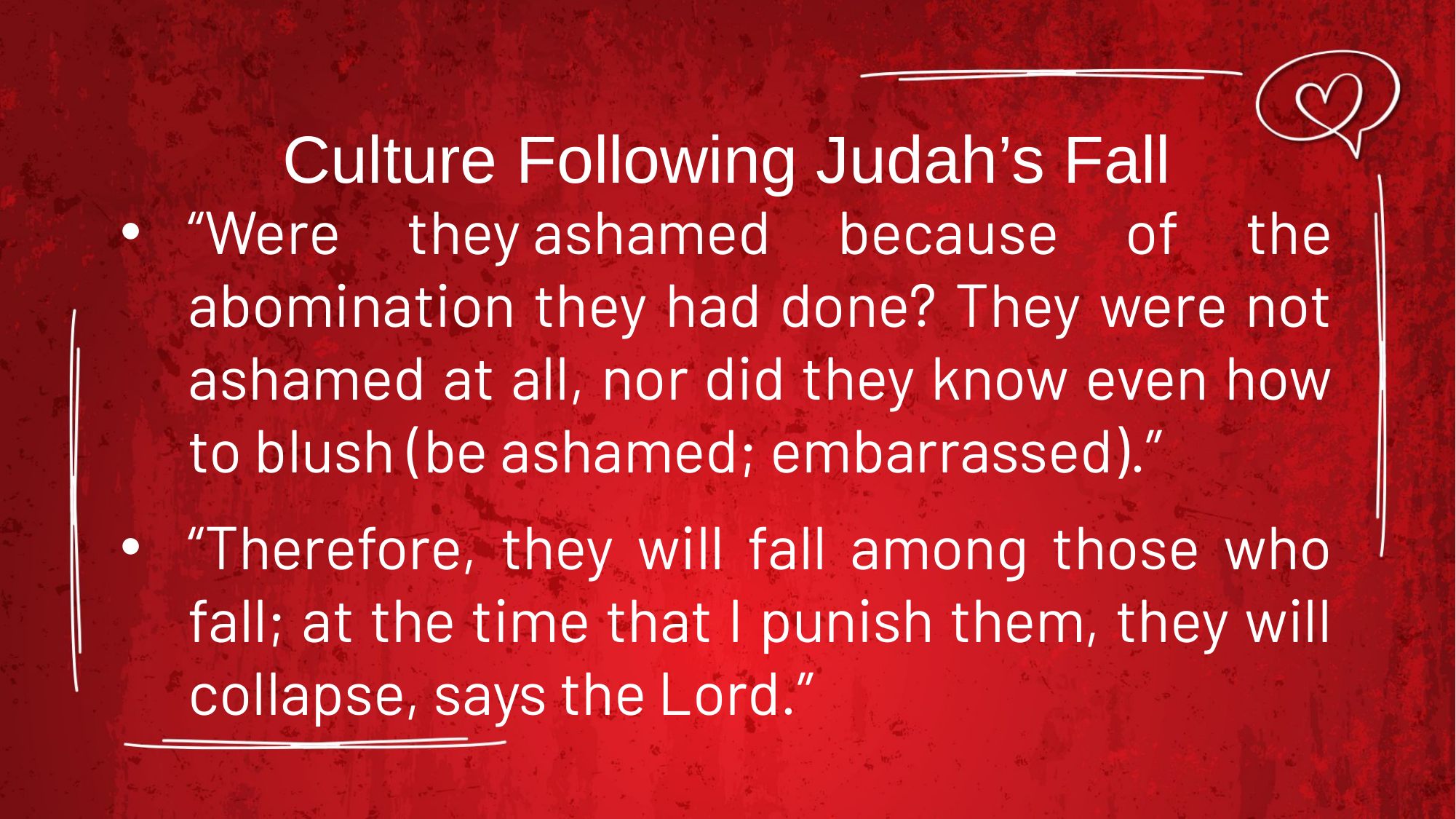

Culture Following Judah’s Fall
“Were they ashamed because of the abomination they had done? They were not ashamed at all, nor did they know even how to blush (be ashamed; embarrassed).”
“Therefore, they will fall among those who fall; at the time that I punish them, they will collapse, says the Lord.”